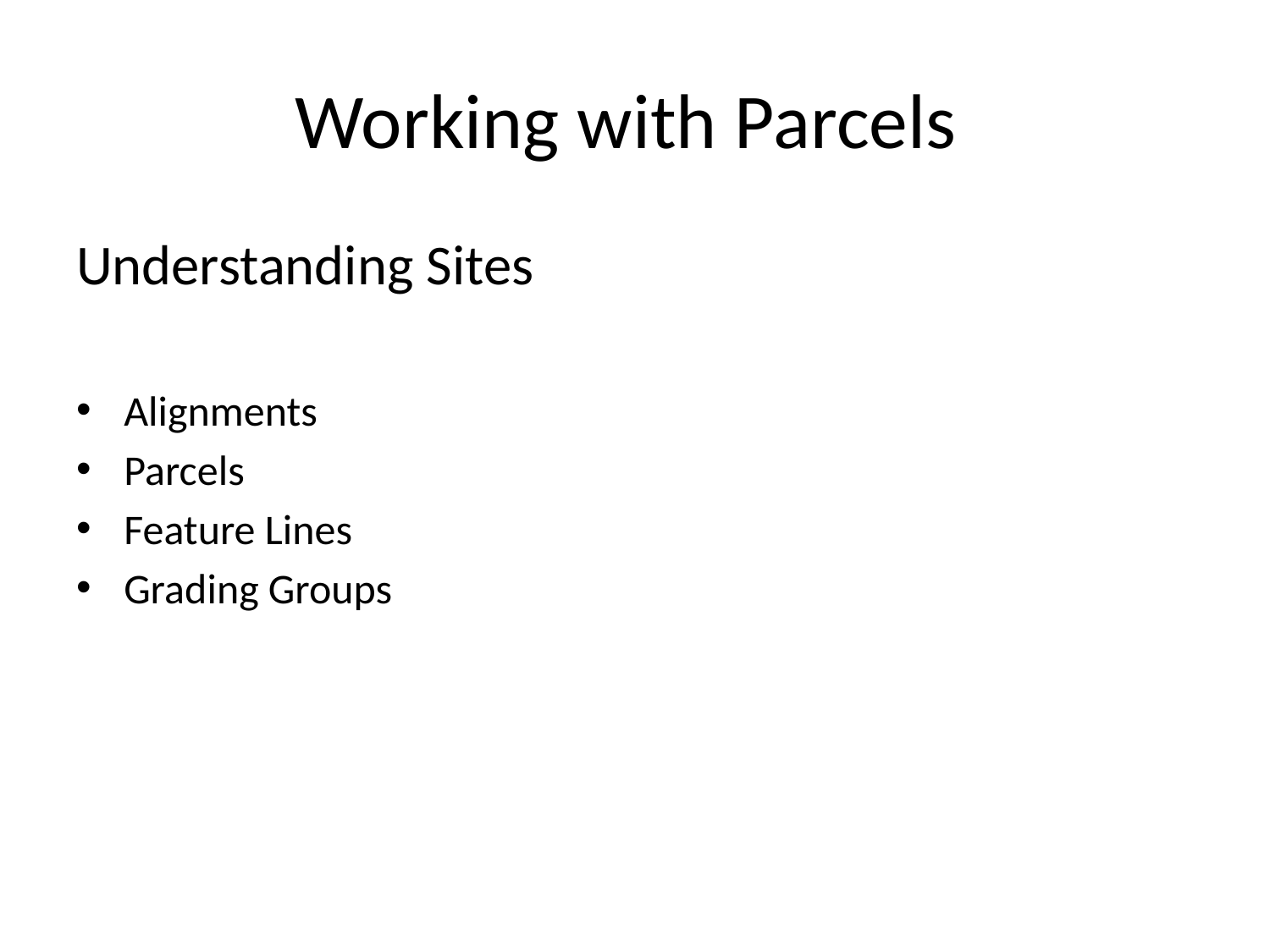

# Working with Parcels
Understanding Sites

Alignments
Parcels
Feature Lines
Grading Groups